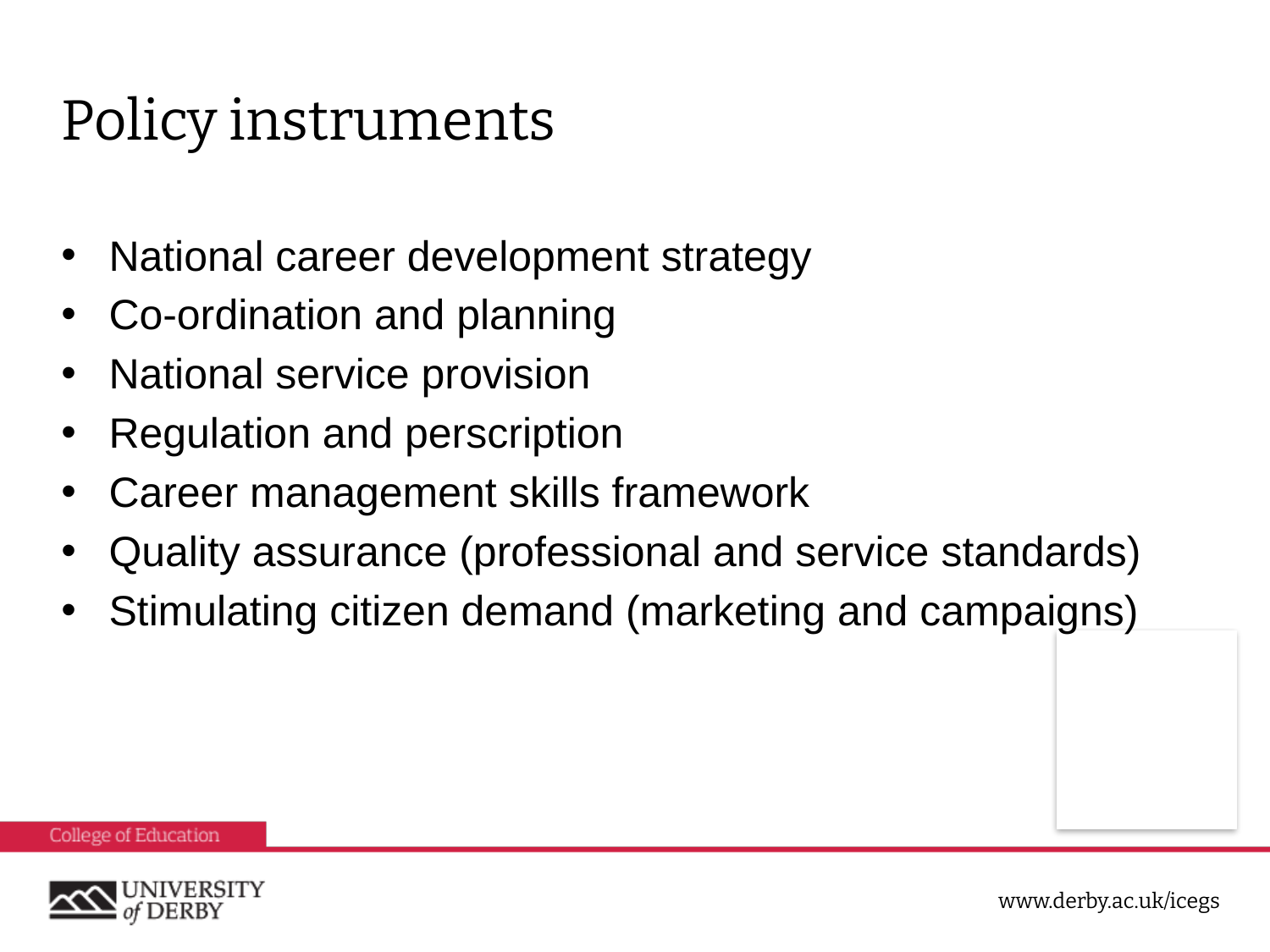

# Policy instruments
National career development strategy
Co-ordination and planning
National service provision
Regulation and perscription
Career management skills framework
Quality assurance (professional and service standards)
Stimulating citizen demand (marketing and campaigns)